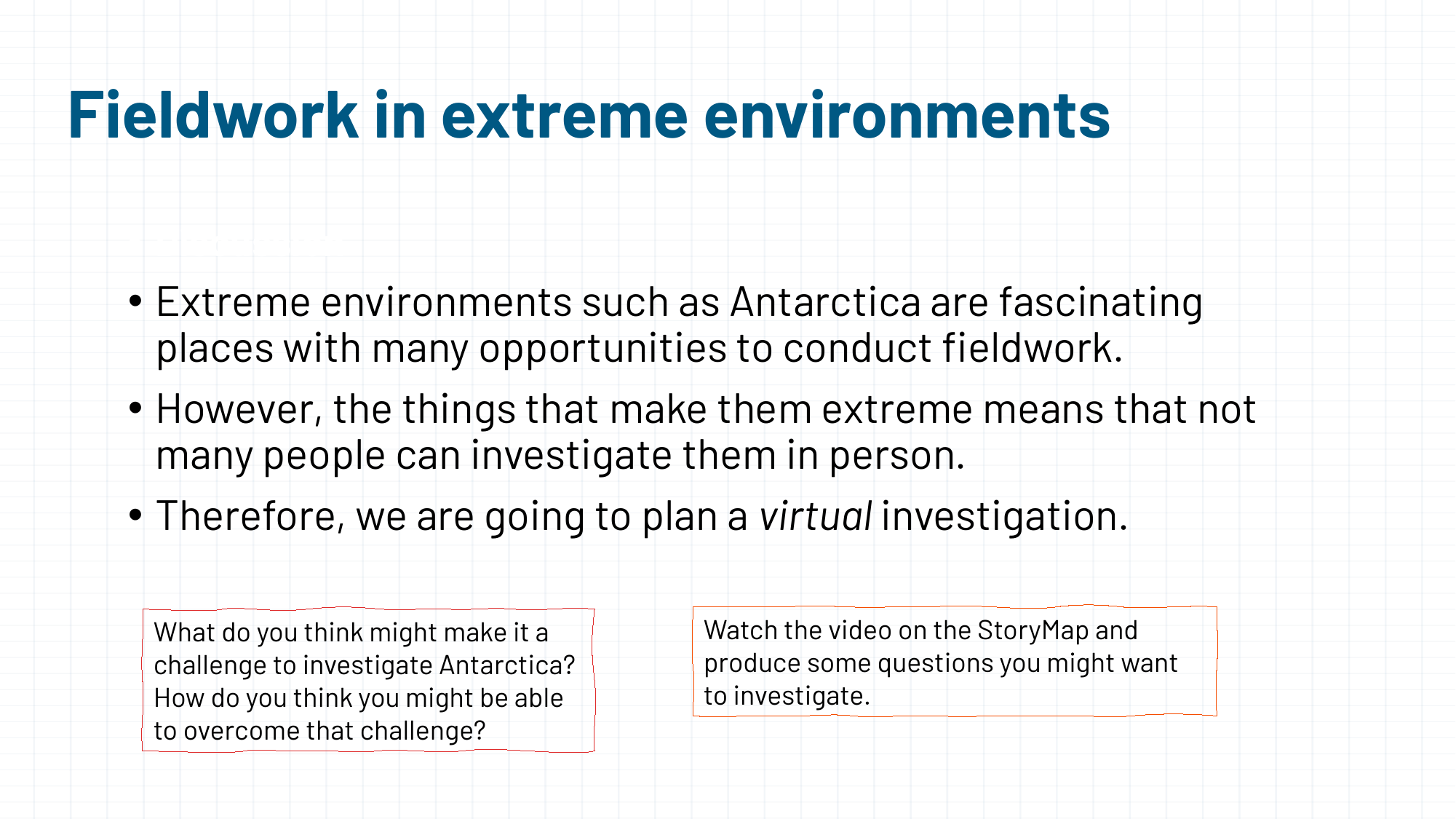

# Fieldwork in extreme environments
Discussion
Extreme environments such as Antarctica are fascinating places with many opportunities to conduct fieldwork. ​
However, the things that make them extreme means that not many people can investigate them in person. ​
Therefore, we are going to plan a virtual investigation.

Watch the video on the StoryMap and produce some questions you might want to investigate.
What do you think might make it a challenge to investigate Antarctica? How do you think you might be able to overcome that challenge?